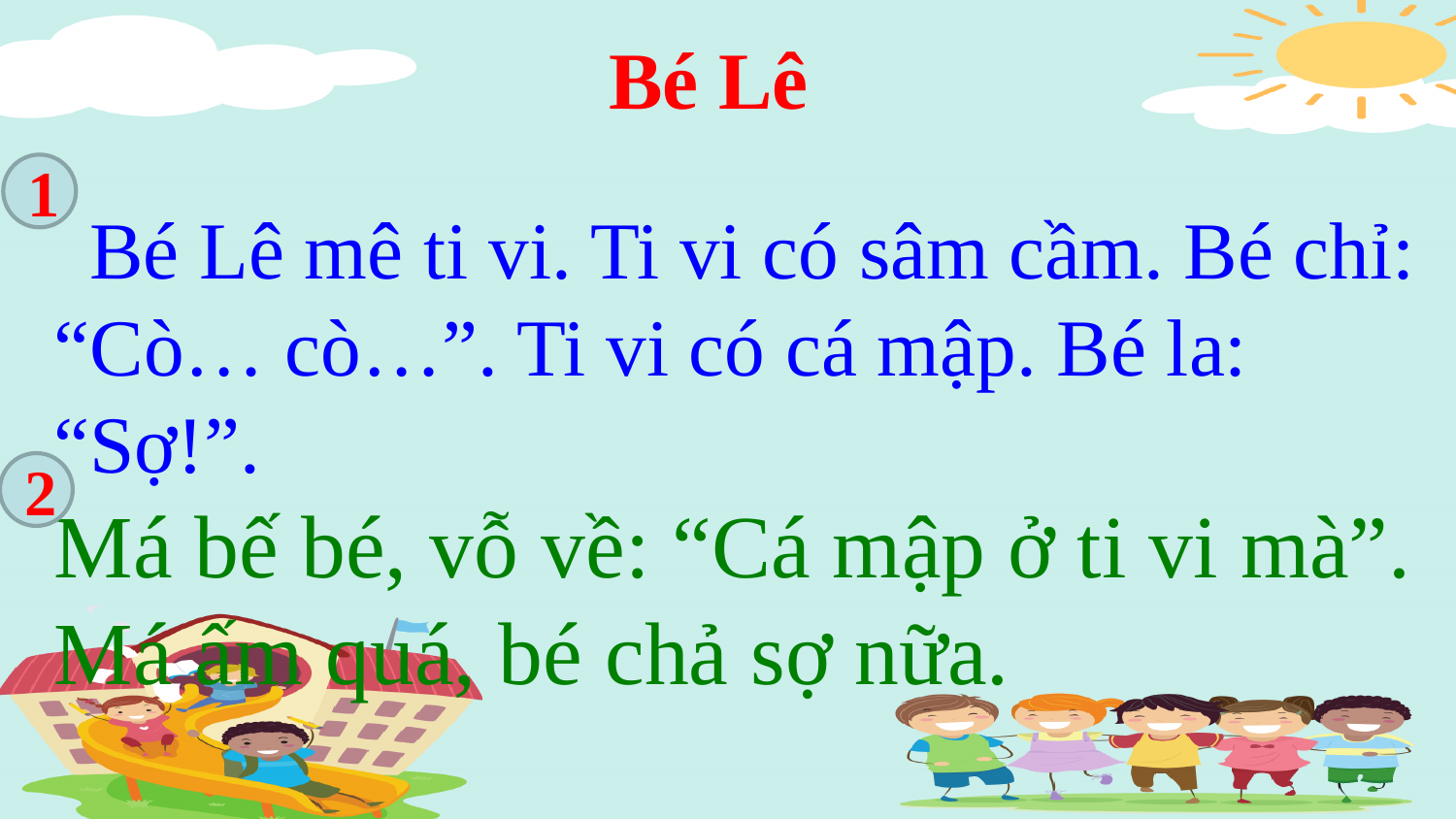

Bé Lê
1
  Bé Lê mê ti vi. Ti vi có sâm cầm. Bé chỉ: “Cò… cò…”. Ti vi có cá mập. Bé la: “Sợ!”.
Má bế bé, vỗ về: “Cá mập ở ti vi mà”. Má ấm quá, bé chả sợ nữa.
2